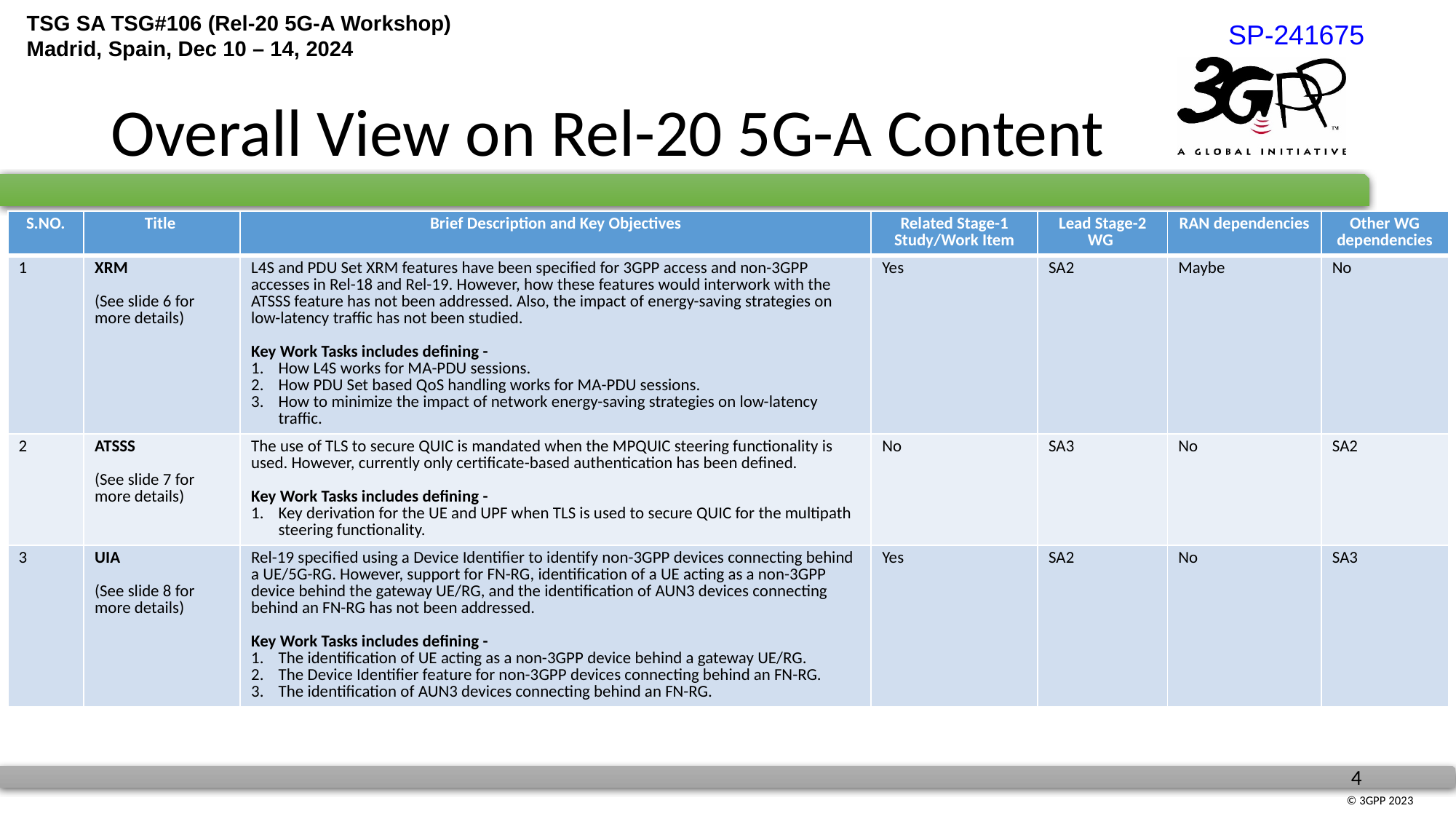

SP-241675
# Overall View on Rel-20 5G-A Content
| S.NO. | Title | Brief Description and Key Objectives | Related Stage-1 Study/Work Item | Lead Stage-2 WG | RAN dependencies | Other WG dependencies |
| --- | --- | --- | --- | --- | --- | --- |
| 1 | XRM (See slide 6 for more details) | L4S and PDU Set XRM features have been specified for 3GPP access and non-3GPP accesses in Rel-18 and Rel-19. However, how these features would interwork with the ATSSS feature has not been addressed. Also, the impact of energy-saving strategies on low-latency traffic has not been studied. Key Work Tasks includes defining - How L4S works for MA-PDU sessions. How PDU Set based QoS handling works for MA-PDU sessions. How to minimize the impact of network energy-saving strategies on low-latency traffic. | Yes | SA2 | Maybe | No |
| 2 | ATSSS (See slide 7 for more details) | The use of TLS to secure QUIC is mandated when the MPQUIC steering functionality is used. However, currently only certificate-based authentication has been defined. Key Work Tasks includes defining - Key derivation for the UE and UPF when TLS is used to secure QUIC for the multipath steering functionality. | No | SA3 | No | SA2 |
| 3 | UIA (See slide 8 for more details) | Rel-19 specified using a Device Identifier to identify non-3GPP devices connecting behind a UE/5G-RG. However, support for FN-RG, identification of a UE acting as a non-3GPP device behind the gateway UE/RG, and the identification of AUN3 devices connecting behind an FN-RG has not been addressed. Key Work Tasks includes defining - The identification of UE acting as a non-3GPP device behind a gateway UE/RG. The Device Identifier feature for non-3GPP devices connecting behind an FN-RG. The identification of AUN3 devices connecting behind an FN-RG. | Yes | SA2 | No | SA3 |